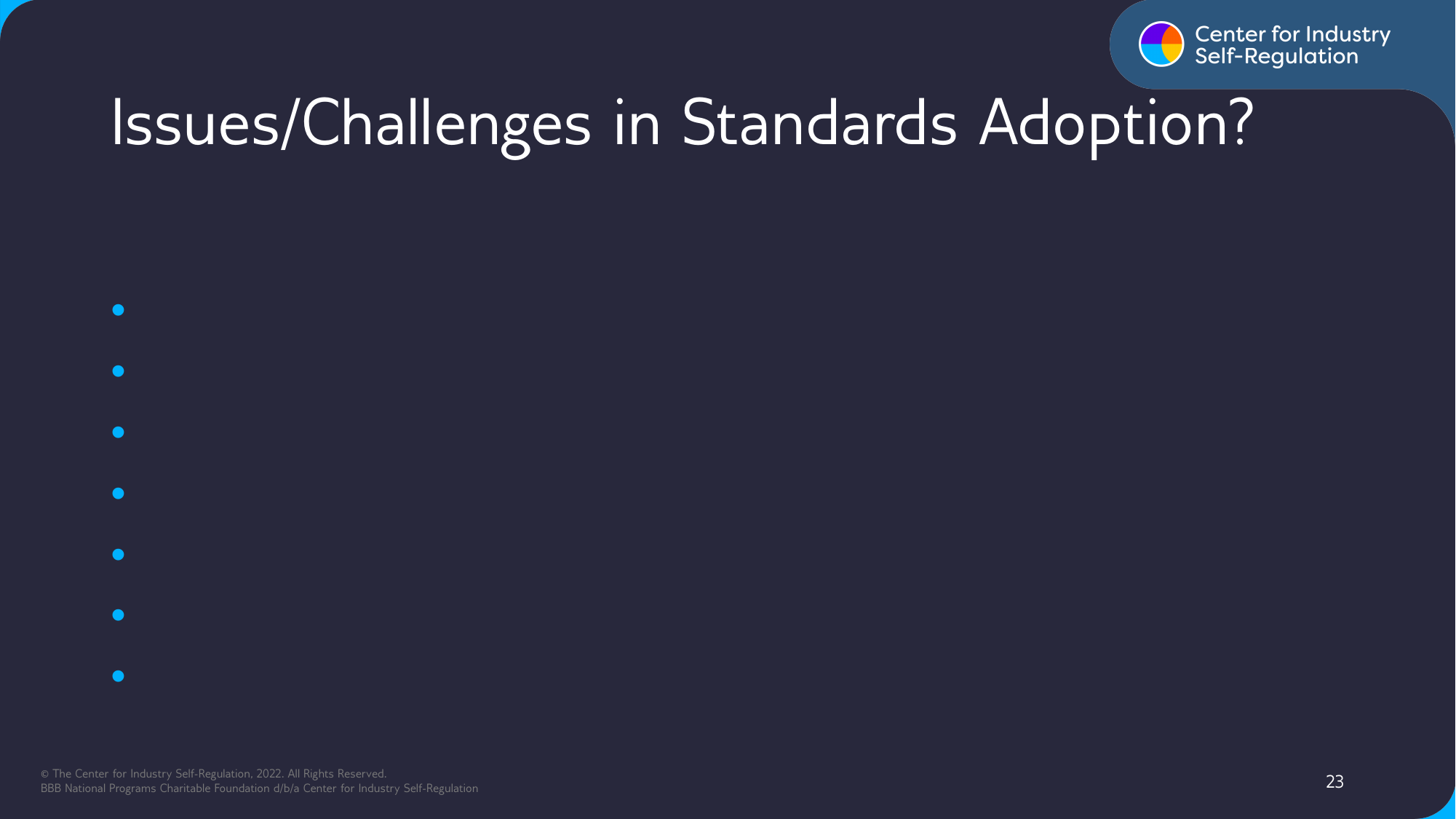

# Issues/Challenges in Standards Adoption?

1
1
1
1
1
1
1
23